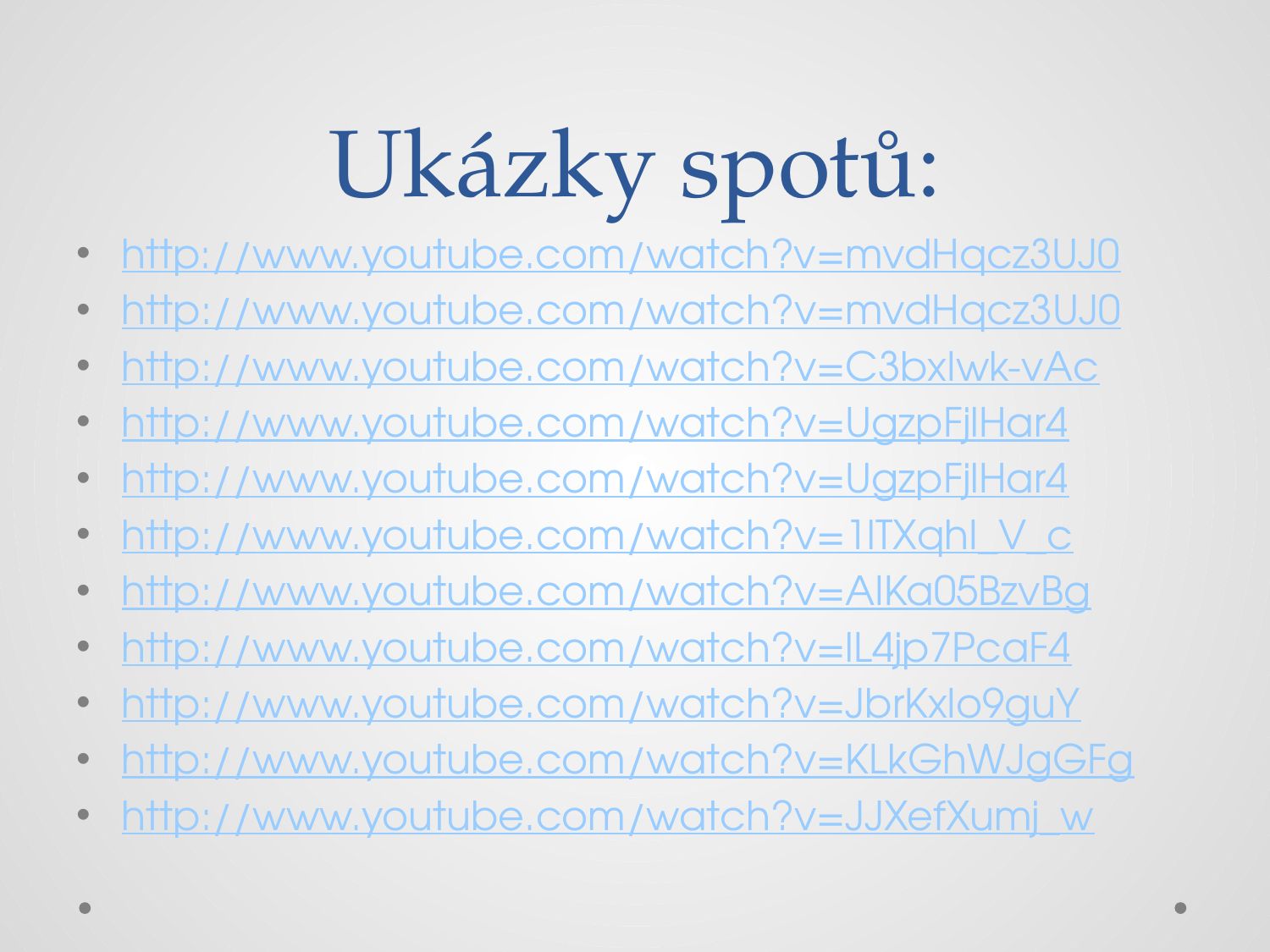

# Ukázky spotů:
http://www.youtube.com/watch?v=mvdHqcz3UJ0
http://www.youtube.com/watch?v=mvdHqcz3UJ0
http://www.youtube.com/watch?v=C3bxIwk-vAc
http://www.youtube.com/watch?v=UgzpFjlHar4
http://www.youtube.com/watch?v=UgzpFjlHar4
http://www.youtube.com/watch?v=1lTXqhI_V_c
http://www.youtube.com/watch?v=AIKa05BzvBg
http://www.youtube.com/watch?v=lL4jp7PcaF4
http://www.youtube.com/watch?v=JbrKxIo9guY
http://www.youtube.com/watch?v=KLkGhWJgGFg
http://www.youtube.com/watch?v=JJXefXumj_w